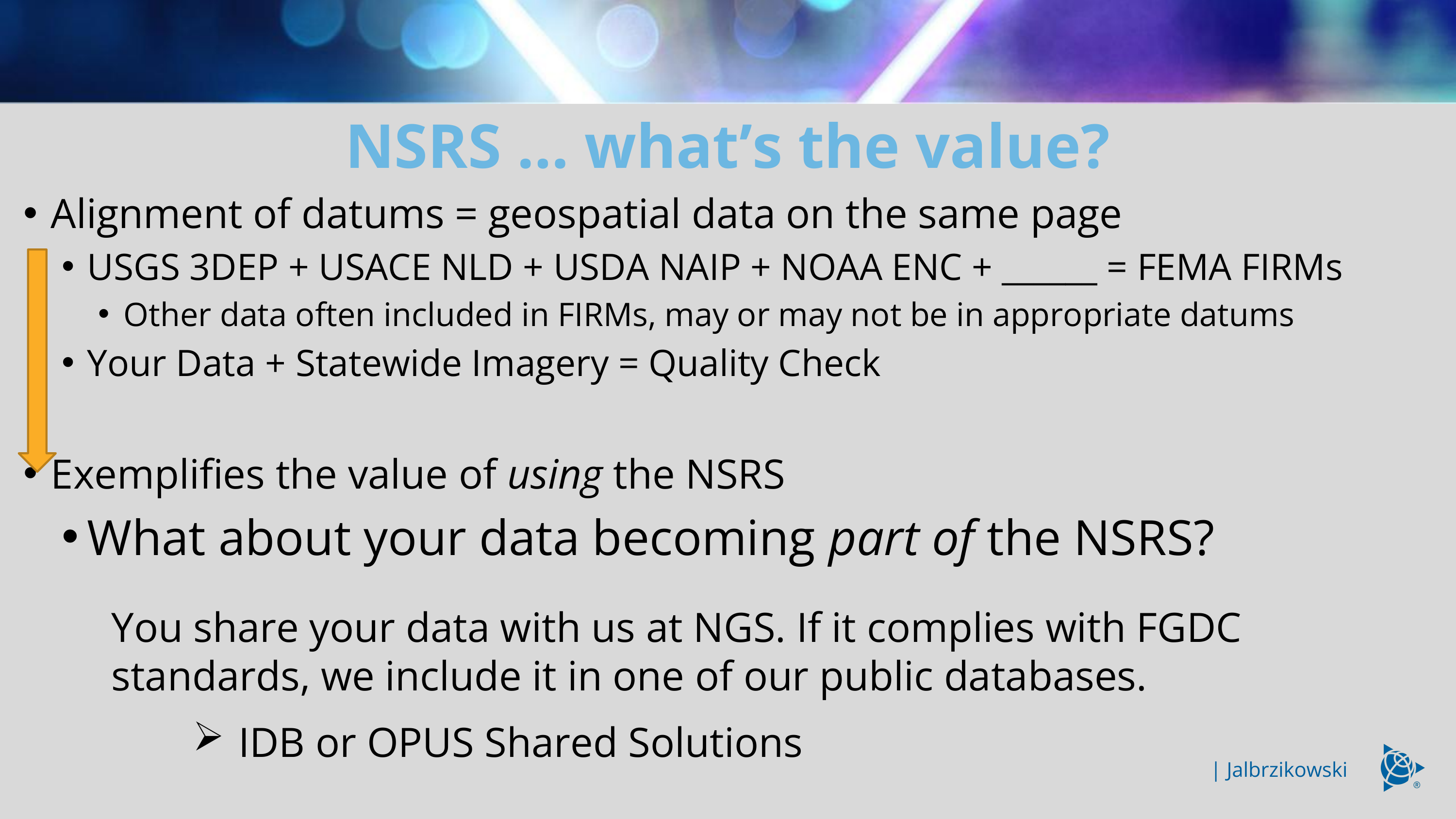

# NSRS … what’s the value?
Alignment of datums = geospatial data on the same page
USGS 3DEP + USACE NLD + USDA NAIP + NOAA ENC + ______ = FEMA FIRMs
Other data often included in FIRMs, may or may not be in appropriate datums
Your Data + Statewide Imagery = Quality Check

Exemplifies the value of using the NSRS
What about your data becoming part of the NSRS?

You share your data with us at NGS. If it complies with FGDC standards, we include it in one of our public databases.
IDB or OPUS Shared Solutions
| Jalbrzikowski